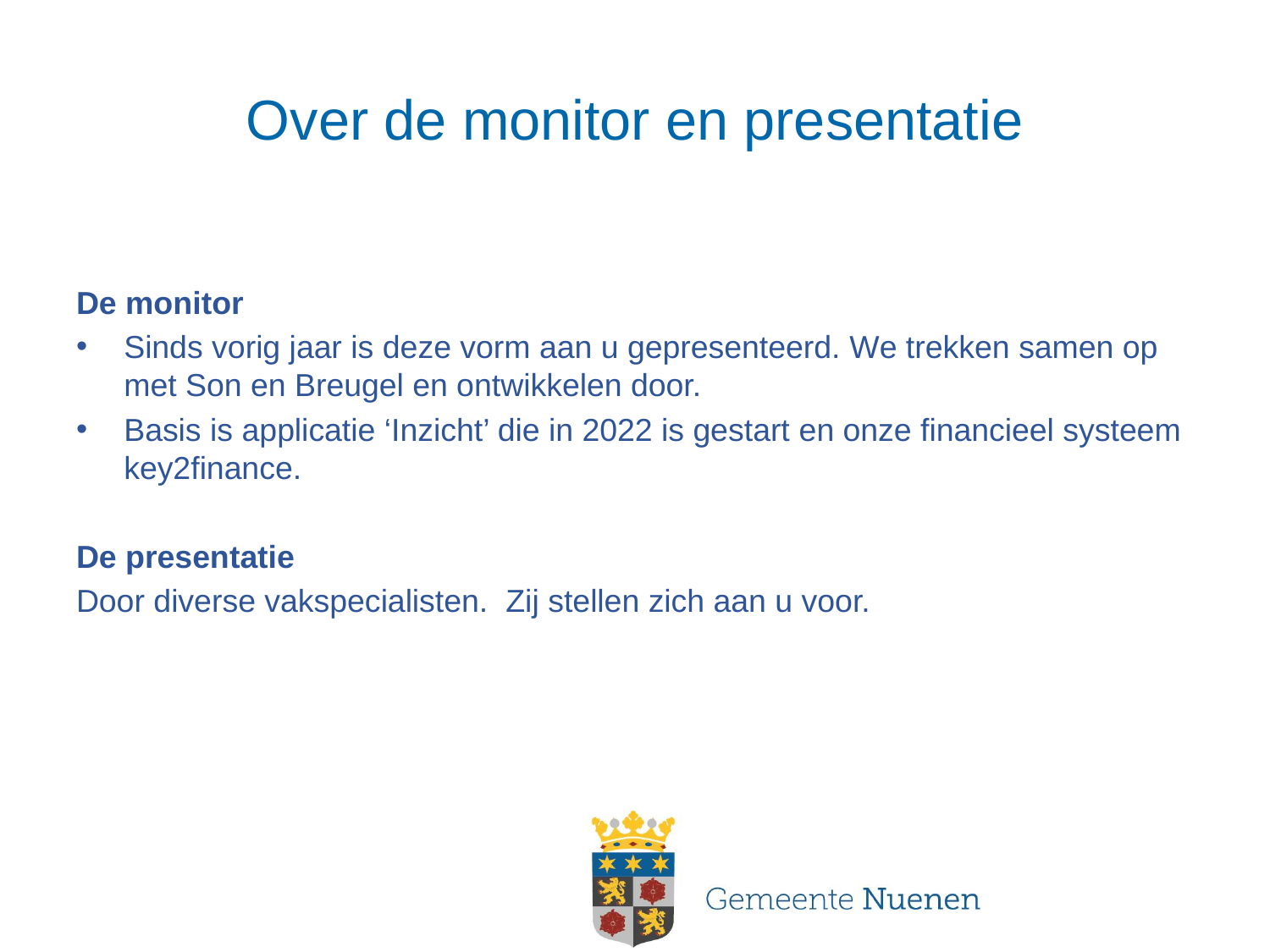

# Over de monitor en presentatie
De monitor
Sinds vorig jaar is deze vorm aan u gepresenteerd. We trekken samen op met Son en Breugel en ontwikkelen door.
Basis is applicatie ‘Inzicht’ die in 2022 is gestart en onze financieel systeem key2finance.

De presentatie
Door diverse vakspecialisten.  Zij stellen zich aan u voor.